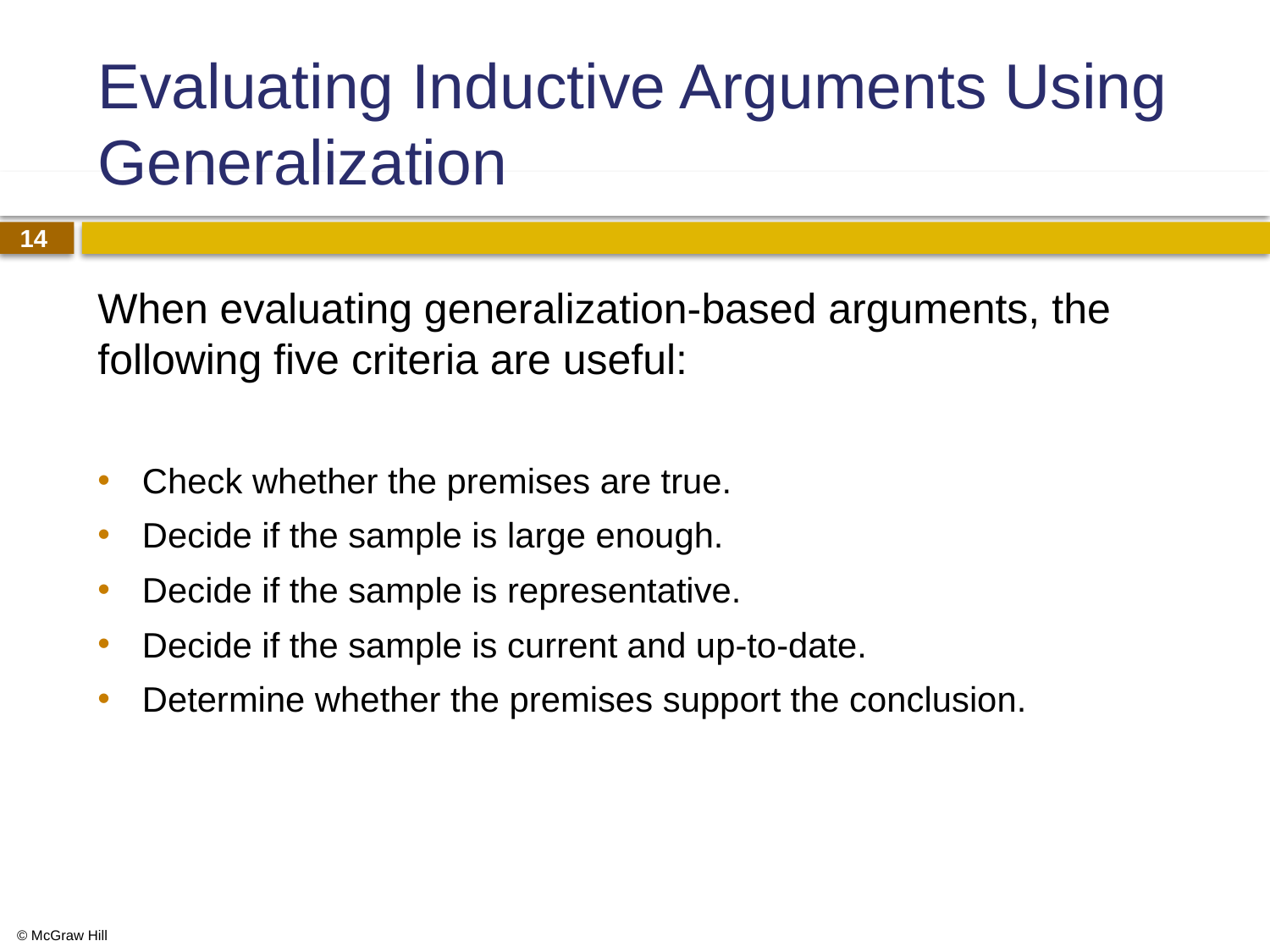

# Evaluating Inductive Arguments Using Generalization
When evaluating generalization-based arguments, the following five criteria are useful:

Check whether the premises are true.
Decide if the sample is large enough.
Decide if the sample is representative.
Decide if the sample is current and up-to-date.
Determine whether the premises support the conclusion.